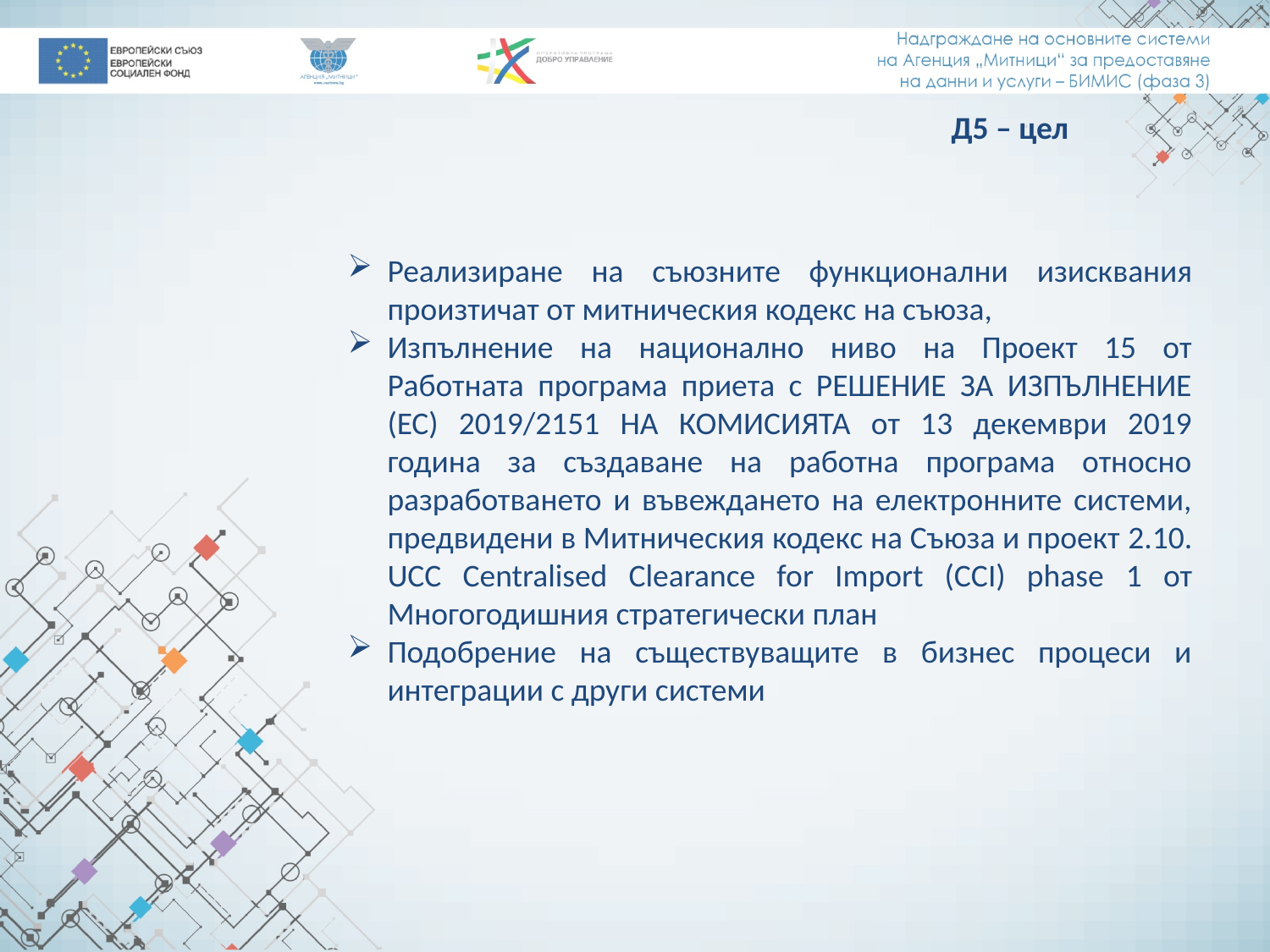

Д5 – цел

Реализиране на съюзните функционални изисквания произтичат от митническия кодекс на съюза,
Изпълнение на национално ниво на Проект 15 от Работната програма приета с РЕШЕНИЕ ЗА ИЗПЪЛНЕНИЕ (ЕС) 2019/2151 НА КОМИСИЯТА от 13 декември 2019 година за създаване на работна програма относно разработването и въвеждането на електронните системи, предвидени в Митническия кодекс на Съюза и проект 2.10. UCC Centralised Clearance for Import (CCI) phase 1 от Многогодишния стратегически план
Подобрение на съществуващите в бизнес процеси и интеграции с други системи